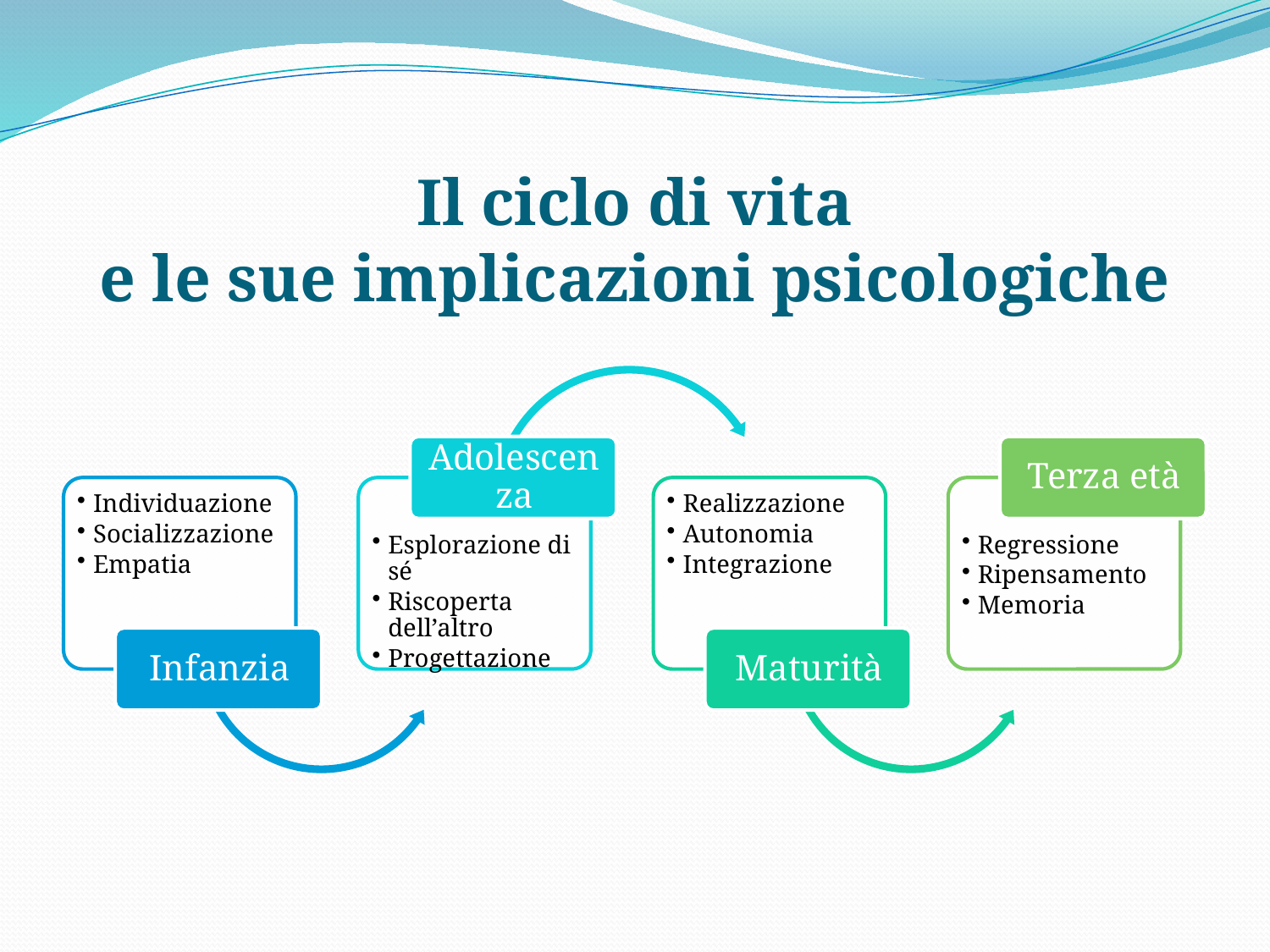

# Il ciclo di vita e le sue implicazioni psicologiche
Individuazione
Socializzazione
Empatia
Infanzia
Esplorazione di sé
Riscoperta dell’altro
Progettazione
Adolescenza
Realizzazione
Autonomia
Integrazione
Maturità
Regressione
Ripensamento
Memoria
Terza età